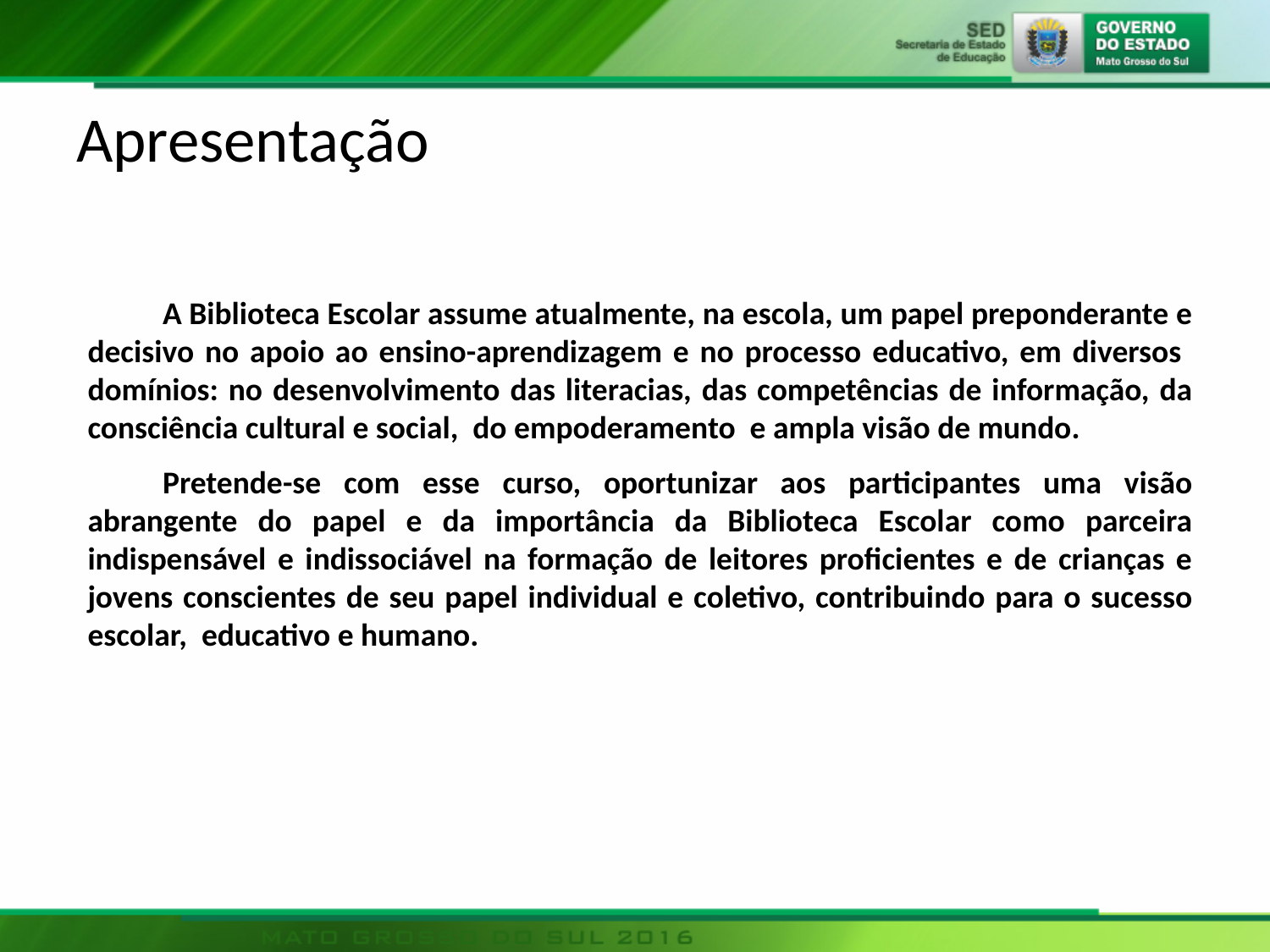

# Apresentação
A Biblioteca Escolar assume atualmente, na escola, um papel preponderante e decisivo no apoio ao ensino-aprendizagem e no processo educativo, em diversos  domínios: no desenvolvimento das literacias, das competências de informação, da consciência cultural e social,  do empoderamento  e ampla visão de mundo.
Pretende-se com esse curso, oportunizar aos participantes uma visão abrangente do papel e da importância da Biblioteca Escolar como parceira indispensável e indissociável na formação de leitores proficientes e de crianças e jovens conscientes de seu papel individual e coletivo, contribuindo para o sucesso escolar,  educativo e humano.